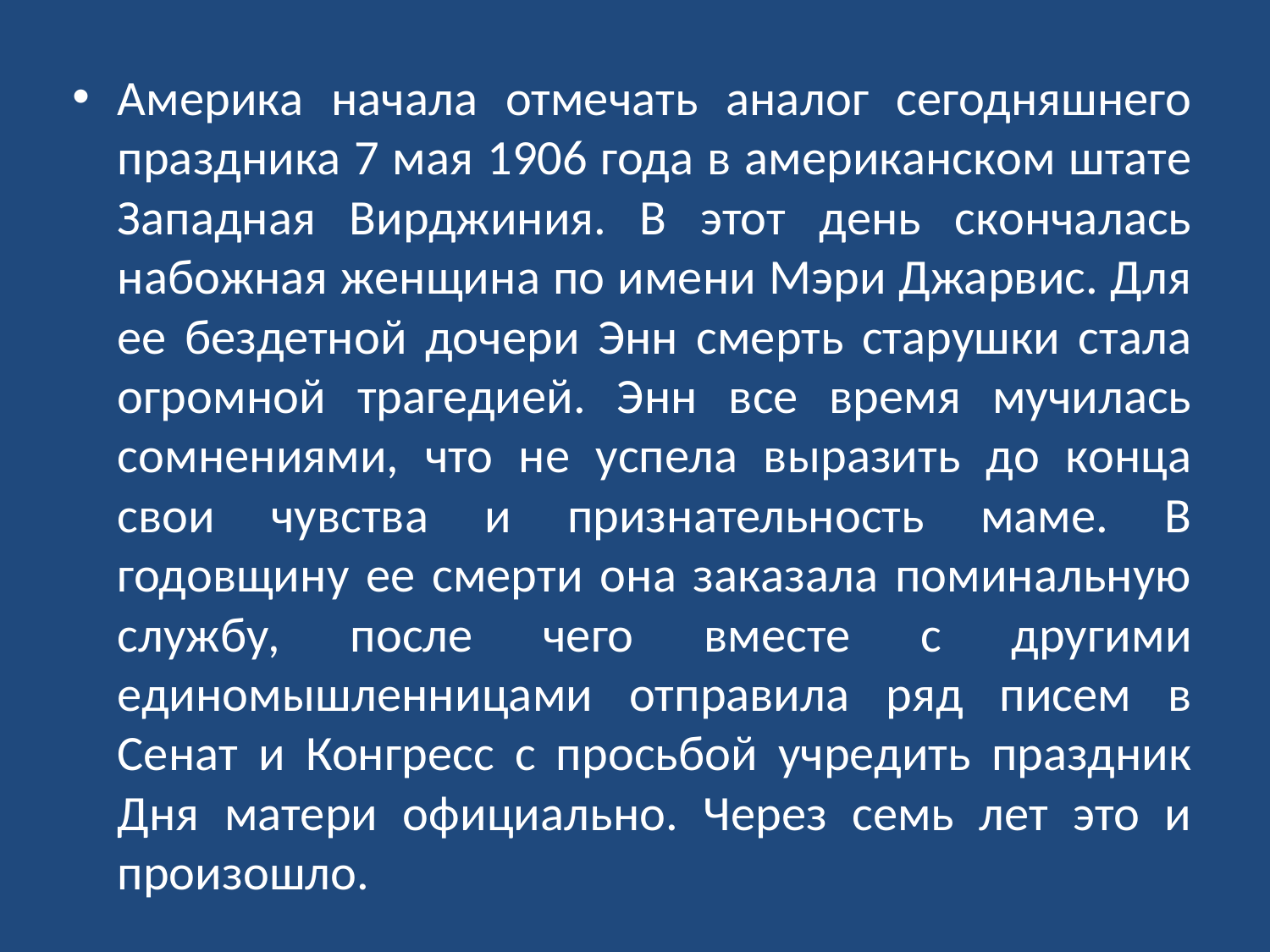

Америка начала отмечать аналог сегодняшнего праздника 7 мая 1906 года в американском штате Западная Вирджиния. В этот день скончалась набожная женщина по имени Мэри Джарвис. Для ее бездетной дочери Энн смерть старушки стала огромной трагедией. Энн все время мучилась сомнениями, что не успела выразить до конца свои чувства и признательность маме. В годовщину ее смерти она заказала поминальную службу, после чего вместе с другими единомышленницами отправила ряд писем в Сенат и Конгресс с просьбой учредить праздник Дня матери официально. Через семь лет это и произошло.